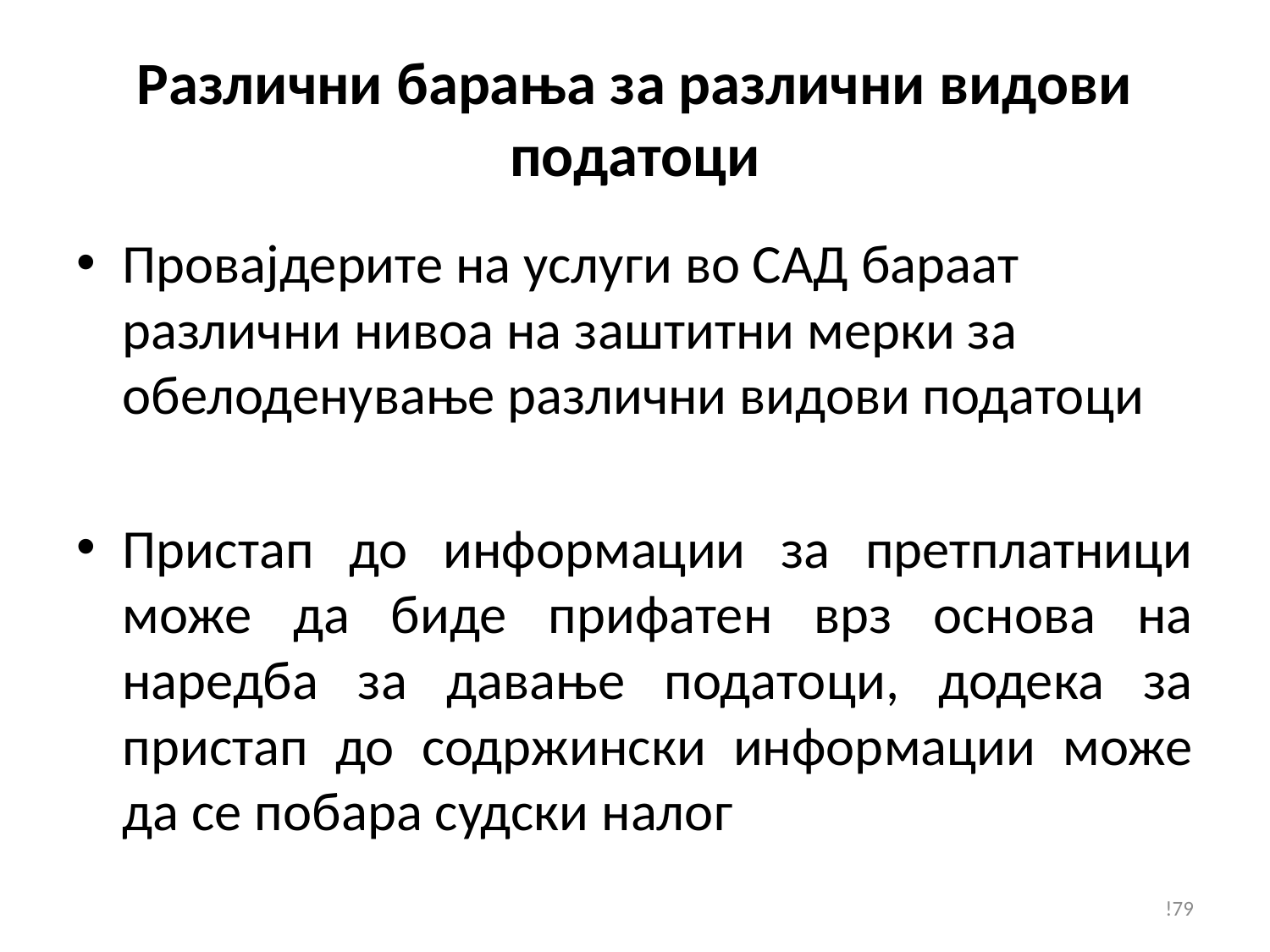

# Различни барања за различни видови податоци
Провајдерите на услуги во САД бараат различни нивоа на заштитни мерки за обелоденување различни видови податоци

Пристап до информации за претплатници може да биде прифатен врз основа на наредба за давање податоци, додека за пристап до содржински информации може да се побара судски налог
!79